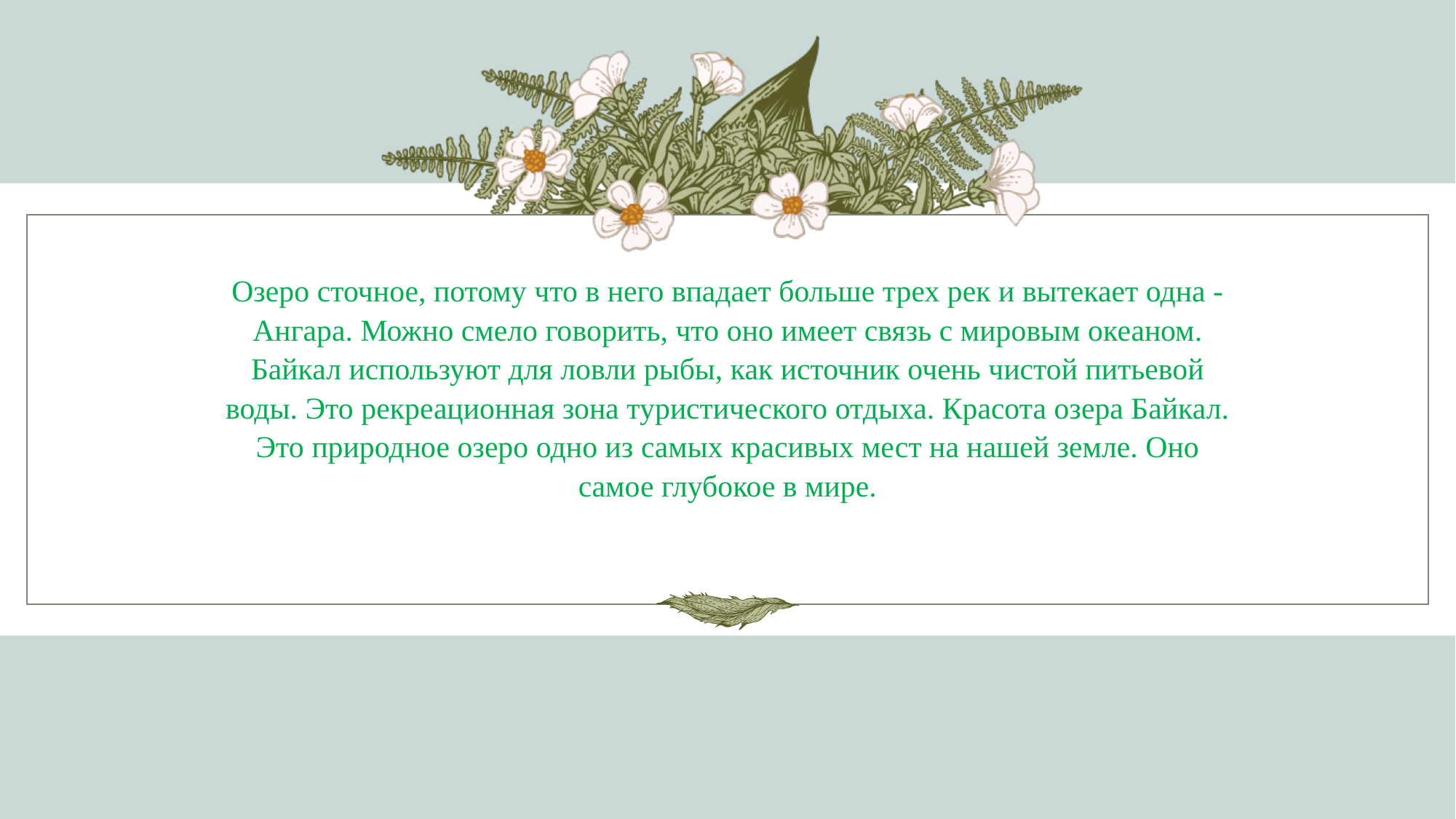

# Озеро сточное, потому что в него впадает больше трех рек и вытекает одна - Ангара. Можно смело говорить, что оно имеет связь с мировым океаном. Байкал используют для ловли рыбы, как источник очень чистой питьевой воды. Это рекреационная зона туристического отдыха. Красота озера Байкал. Это природное озеро одно из самых красивых мест на нашей земле. Оно самое глубокое в мире.